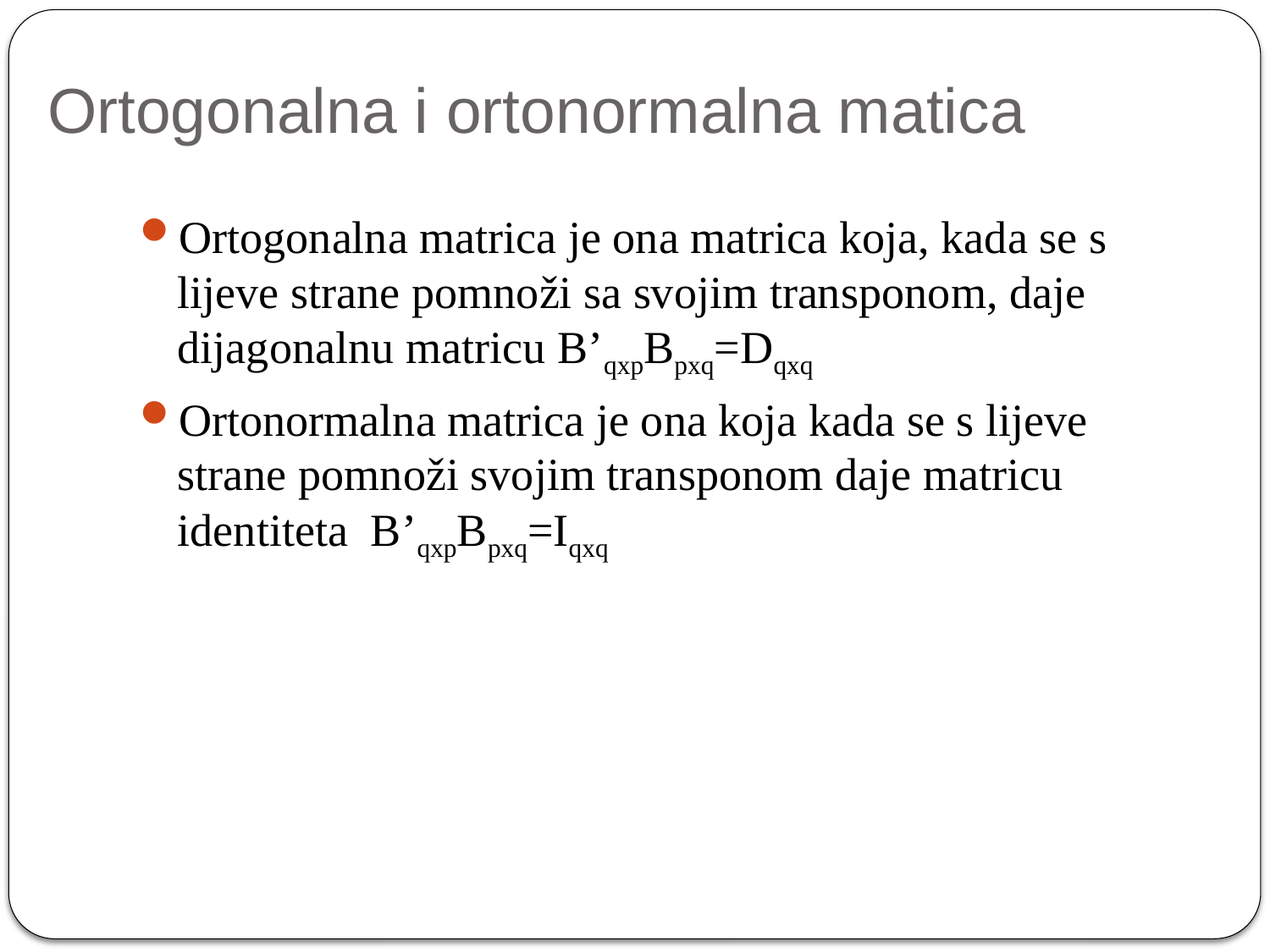

# Ortogonalna i ortonormalna matica
Ortogonalna matrica je ona matrica koja, kada se s lijeve strane pomnoži sa svojim transponom, daje dijagonalnu matricu B’qxpBpxq=Dqxq
Ortonormalna matrica je ona koja kada se s lijeve strane pomnoži svojim transponom daje matricu identiteta  B’qxpBpxq=Iqxq